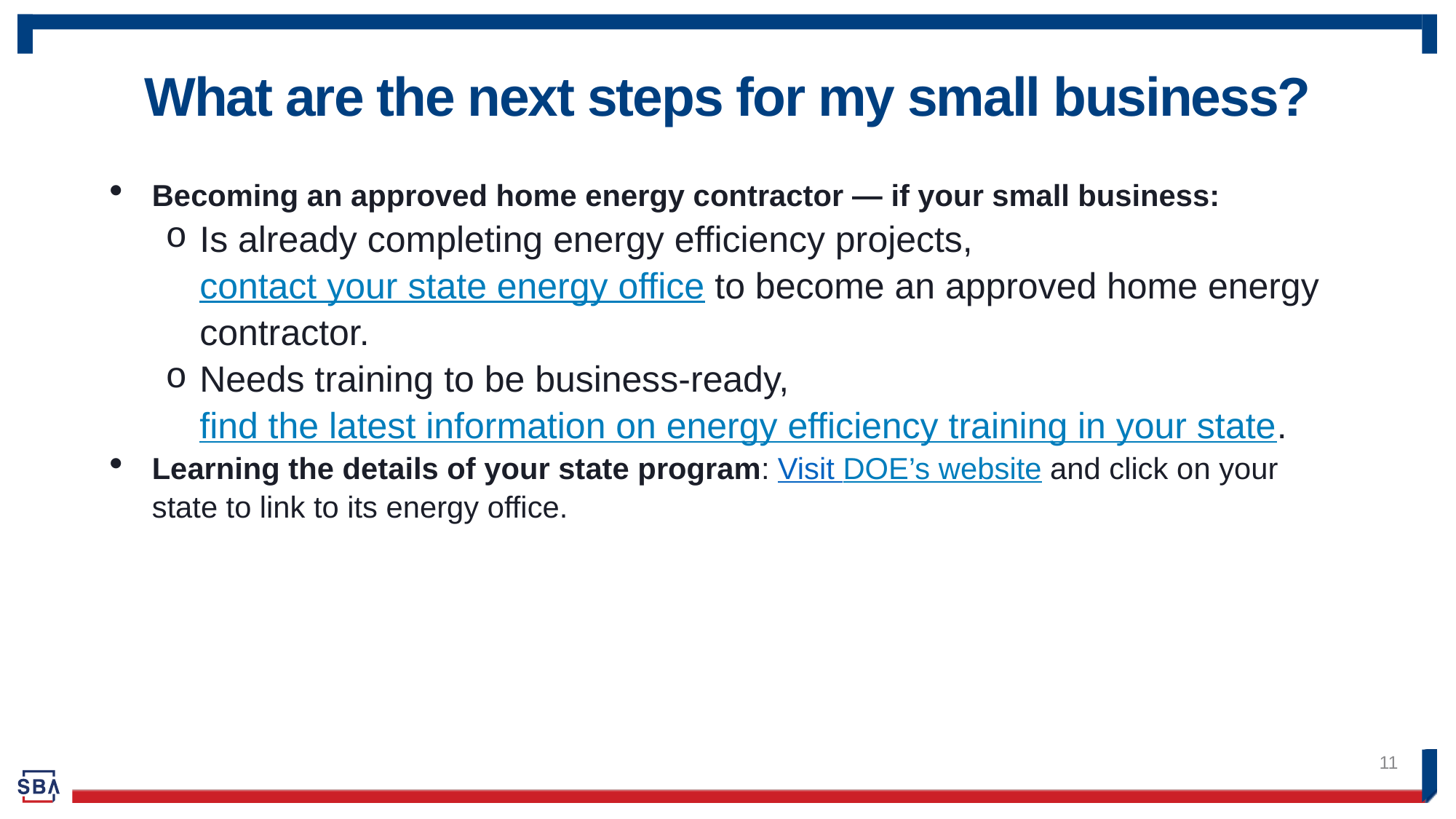

# What are the next steps for my small business?
Becoming an approved home energy contractor — if your small business:
Is already completing energy efficiency projects, contact your state energy office to become an approved home energy contractor.
Needs training to be business-ready, find the latest information on energy efficiency training in your state.
Learning the details of your state program: Visit DOE’s website and click on your state to link to its energy office.

11